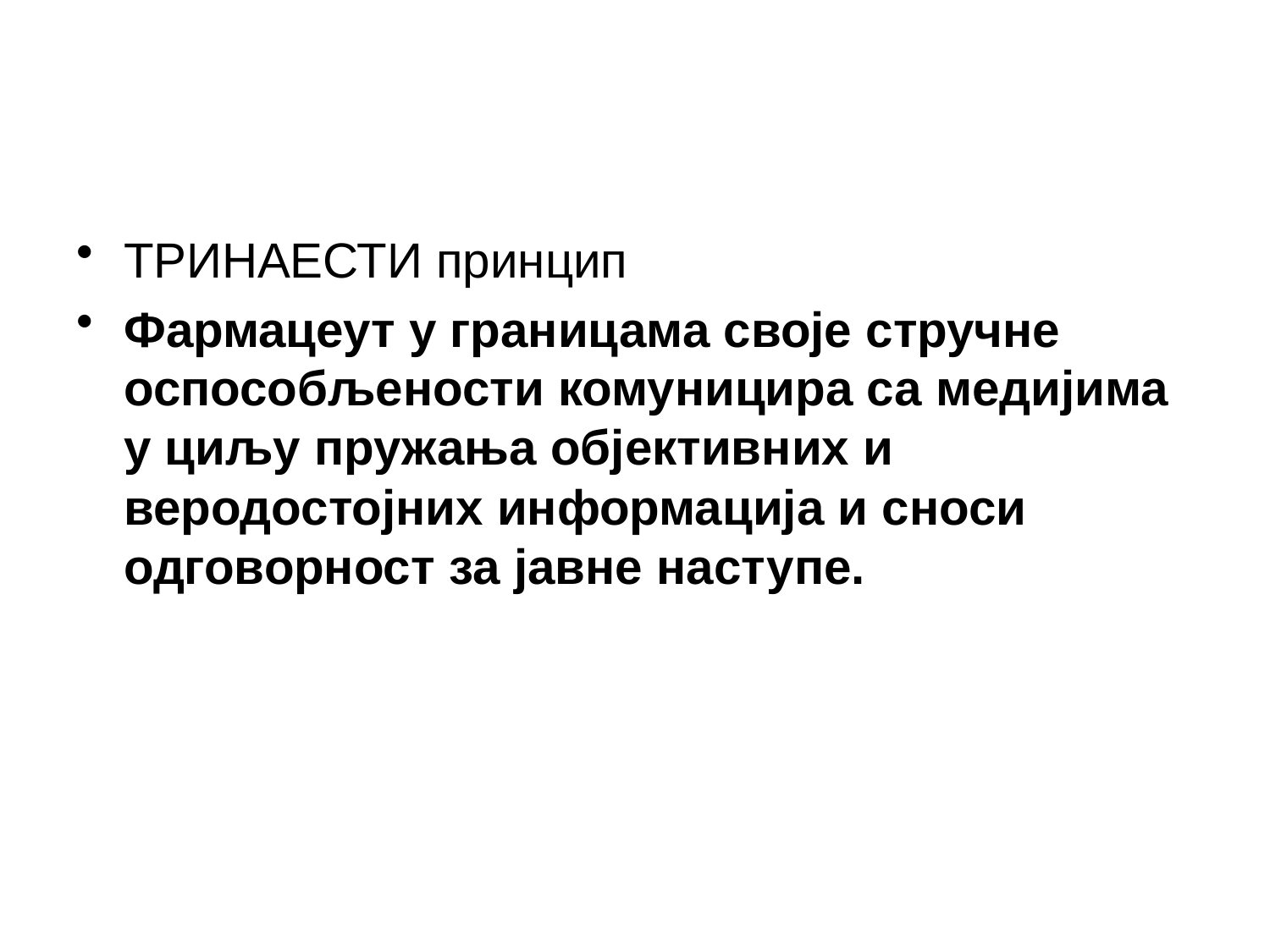

#
ТРИНАЕСТИ принцип
Фармацеут у границама своје стручне оспособљености комуницира са медијима у циљу пружања објективних и веродостојних информација и сноси одговорност за јавне наступе.